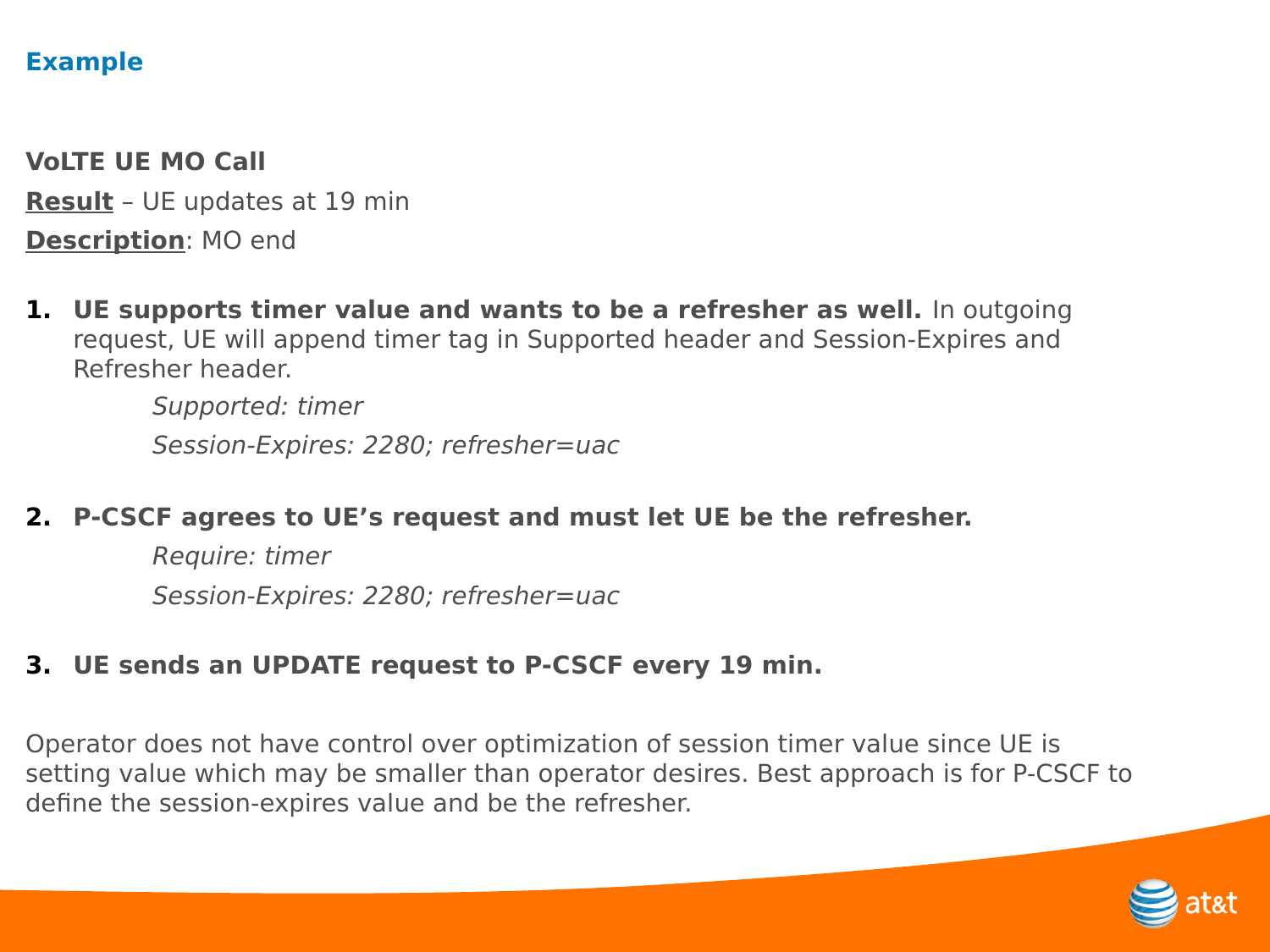

# Example
VoLTE UE MO Call
Result – UE updates at 19 min
Description: MO end
UE supports timer value and wants to be a refresher as well. In outgoing request, UE will append timer tag in Supported header and Session-Expires and Refresher header.
Supported: timer
Session-Expires: 2280; refresher=uac
P-CSCF agrees to UE’s request and must let UE be the refresher.
Require: timer
Session-Expires: 2280; refresher=uac
UE sends an UPDATE request to P-CSCF every 19 min.

Operator does not have control over optimization of session timer value since UE is setting value which may be smaller than operator desires. Best approach is for P-CSCF to define the session-expires value and be the refresher.